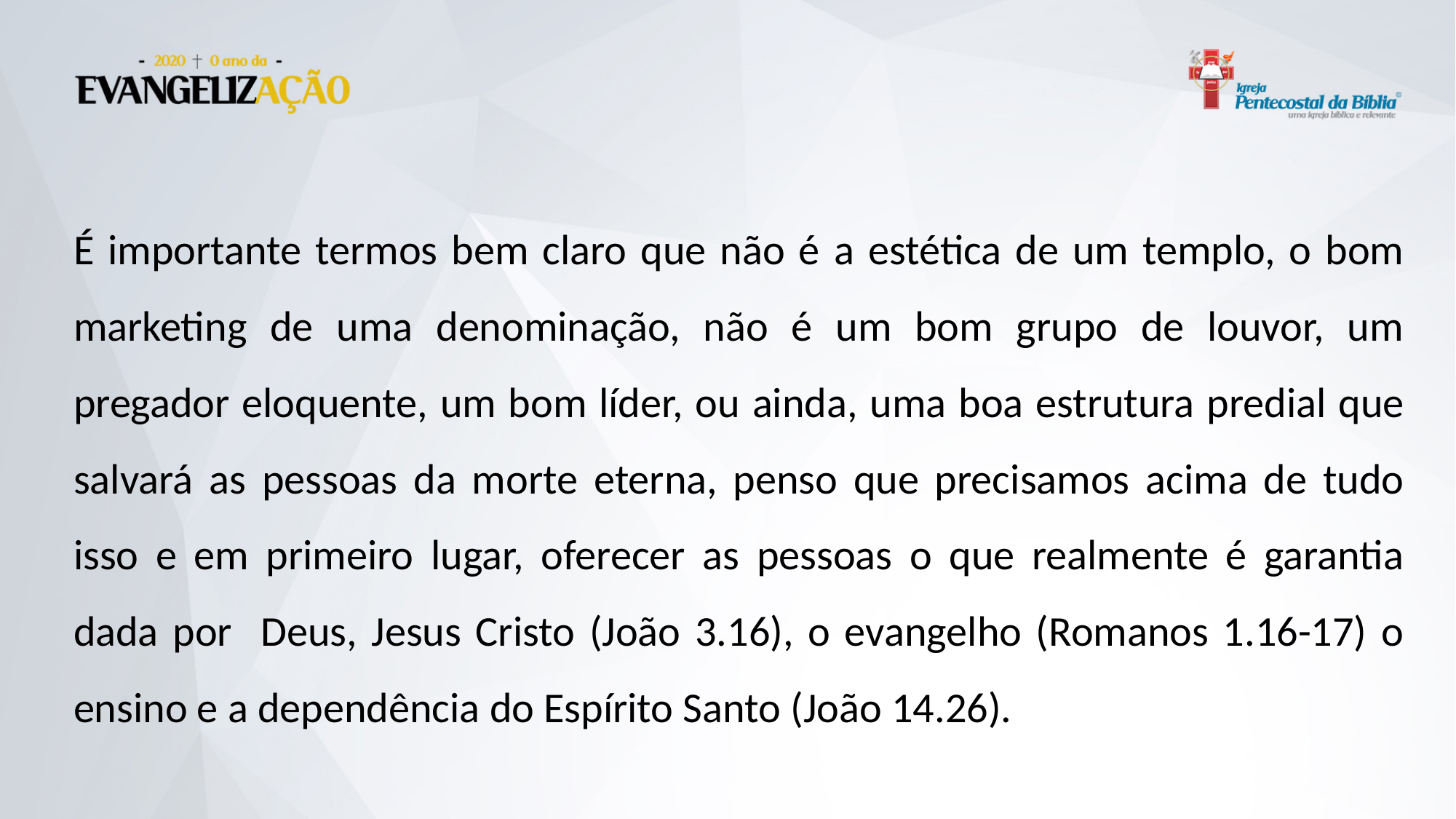

É importante termos bem claro que não é a estética de um templo, o bom marketing de uma denominação, não é um bom grupo de louvor, um pregador eloquente, um bom líder, ou ainda, uma boa estrutura predial que salvará as pessoas da morte eterna, penso que precisamos acima de tudo isso e em primeiro lugar, oferecer as pessoas o que realmente é garantia dada por  Deus, Jesus Cristo (João 3.16), o evangelho (Romanos 1.16-17) o ensino e a dependência do Espírito Santo (João 14.26).